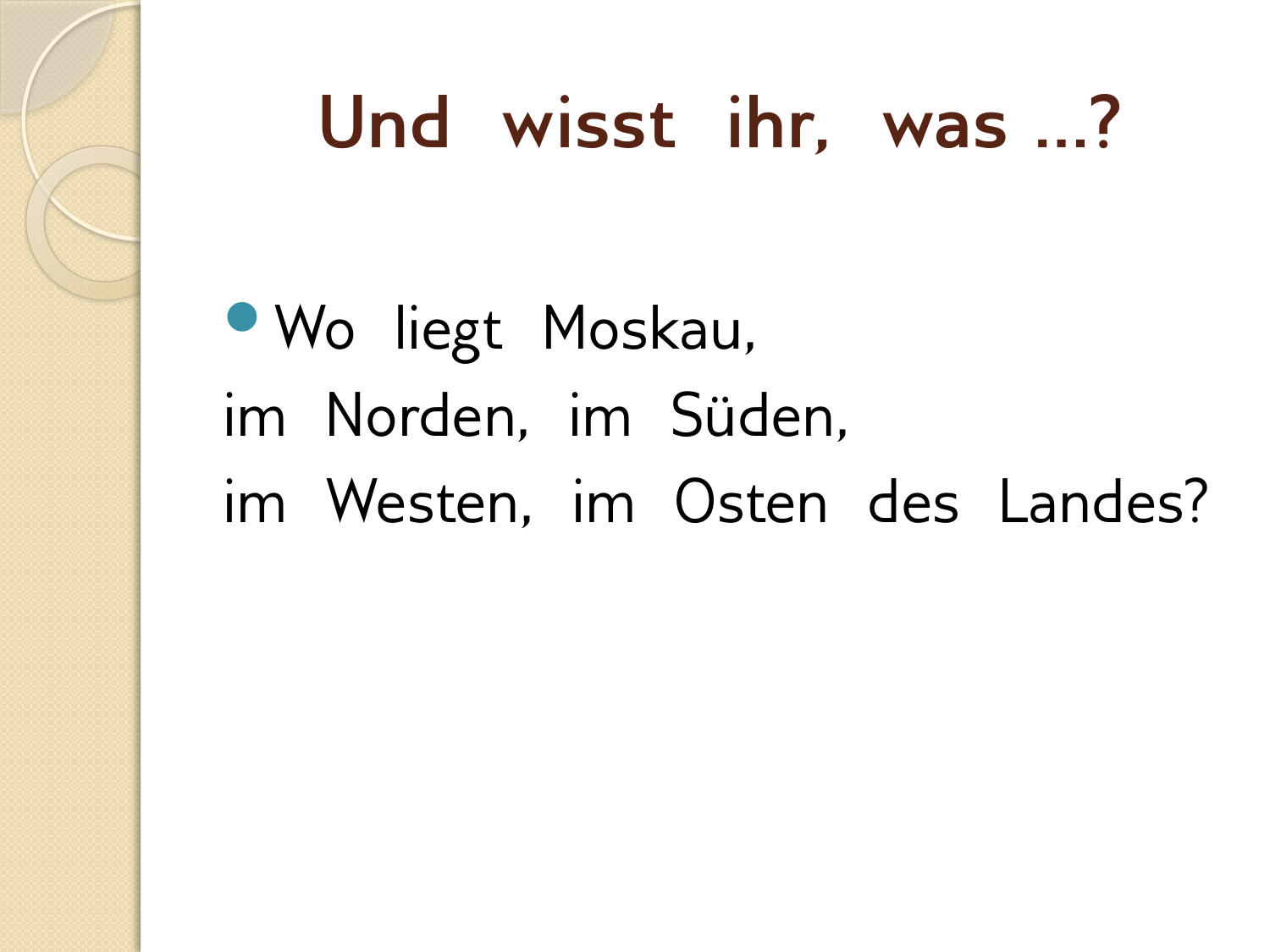

# Und  wisst  ihr,  was …?

Wo  liegt  Moskau,
im  Norden,  im  Süden,
im  Westen,  im  Osten  des  Landes?